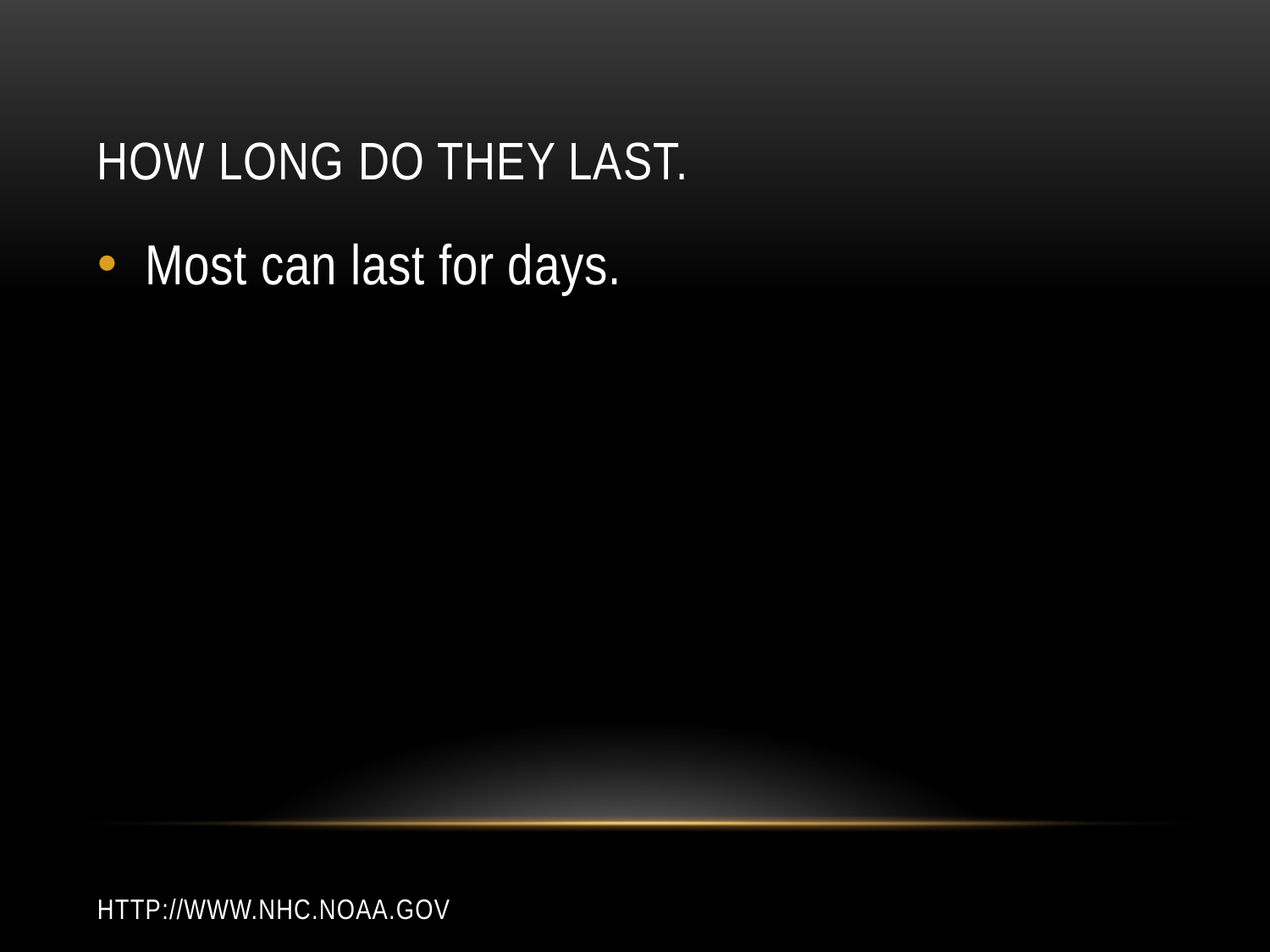

# How Long do they last.
Most can last for days.
http://www.nhc.noaa.gov